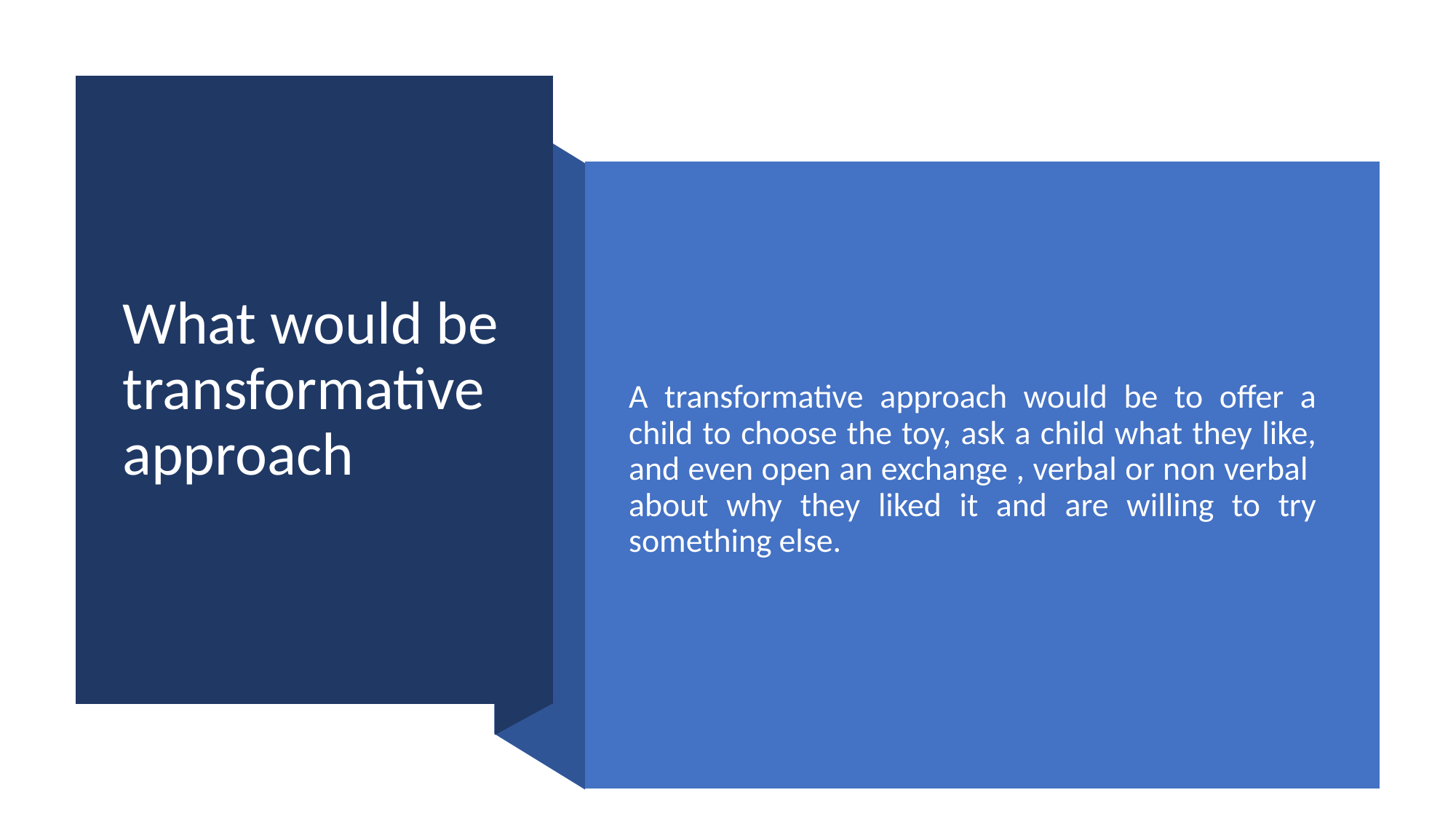

# What would be transformative approach

A transformative approach would be to offer a child to choose the toy, ask a child what they like, and even open an exchange , verbal or non verbal  about why they liked it and are willing to try something else.